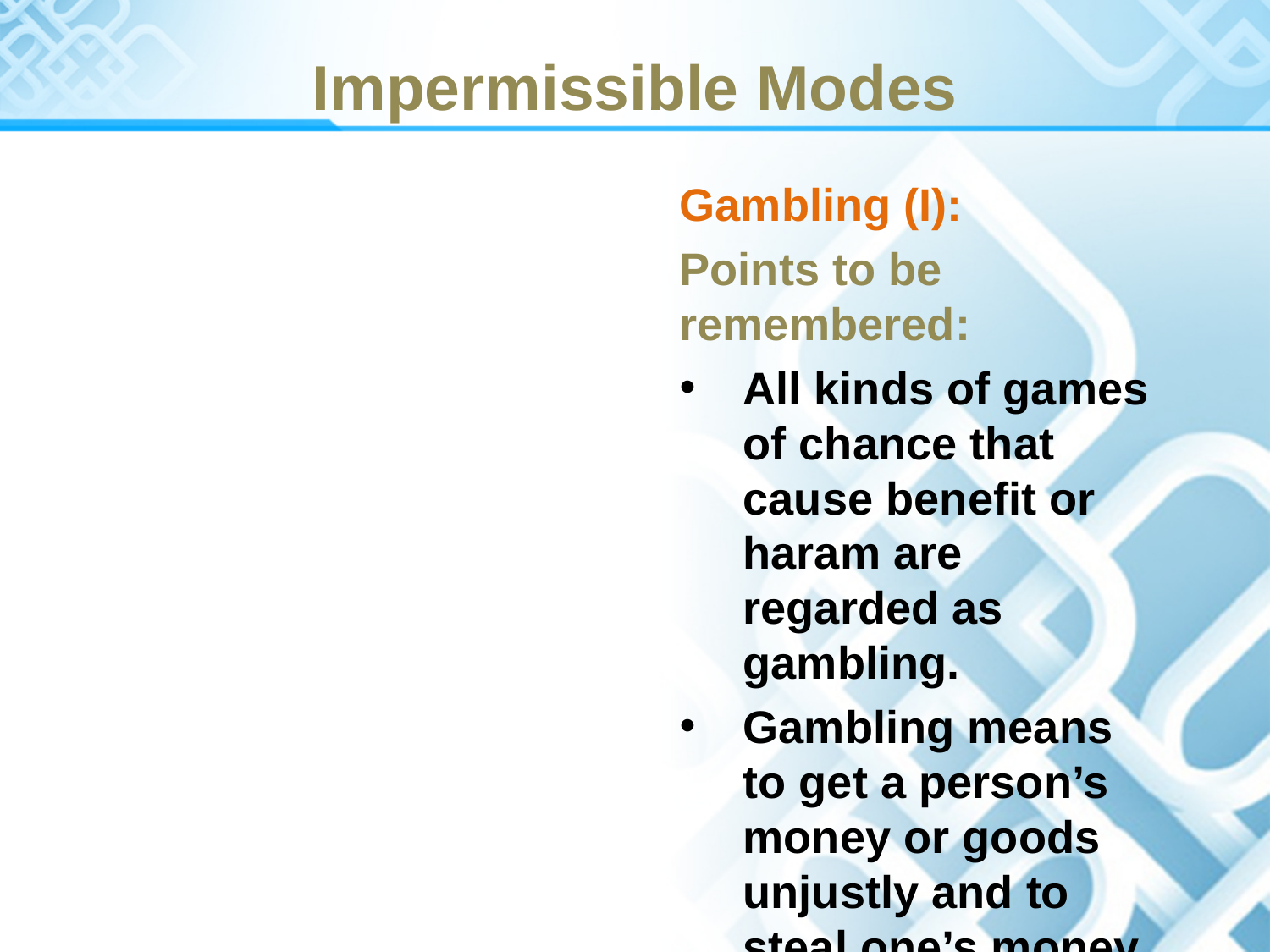

Impermissible Modes
Gambling (I):
Points to be remembered:
All kinds of games of chance that cause benefit or haram are regarded as gambling.
Gambling means to get a person’s money or goods unjustly and to steal one’s money or goods deliberately.